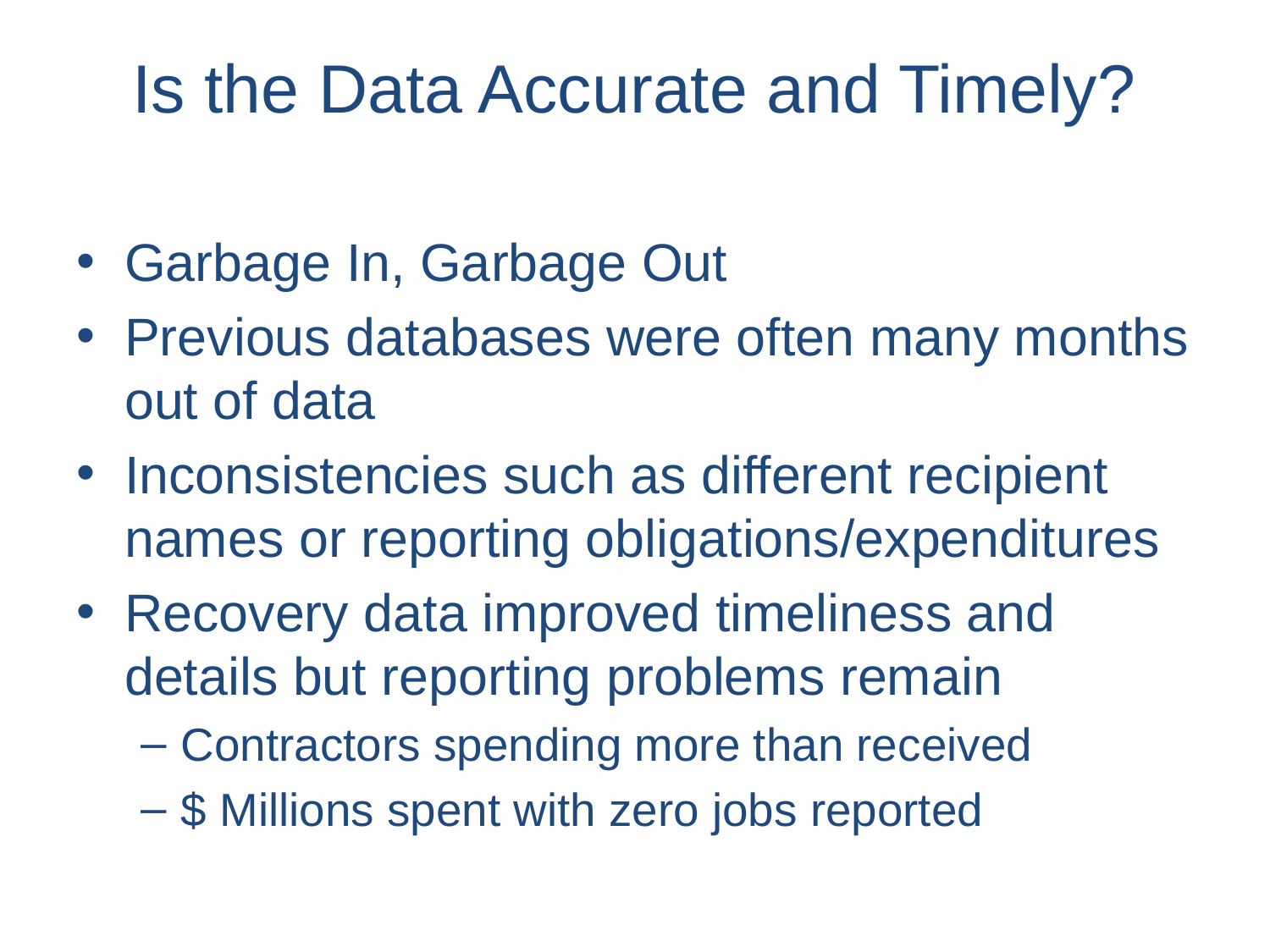

# Is the Data Accurate and Timely?
Garbage In, Garbage Out
Previous databases were often many months out of data
Inconsistencies such as different recipient names or reporting obligations/expenditures
Recovery data improved timeliness and details but reporting problems remain
Contractors spending more than received
$ Millions spent with zero jobs reported